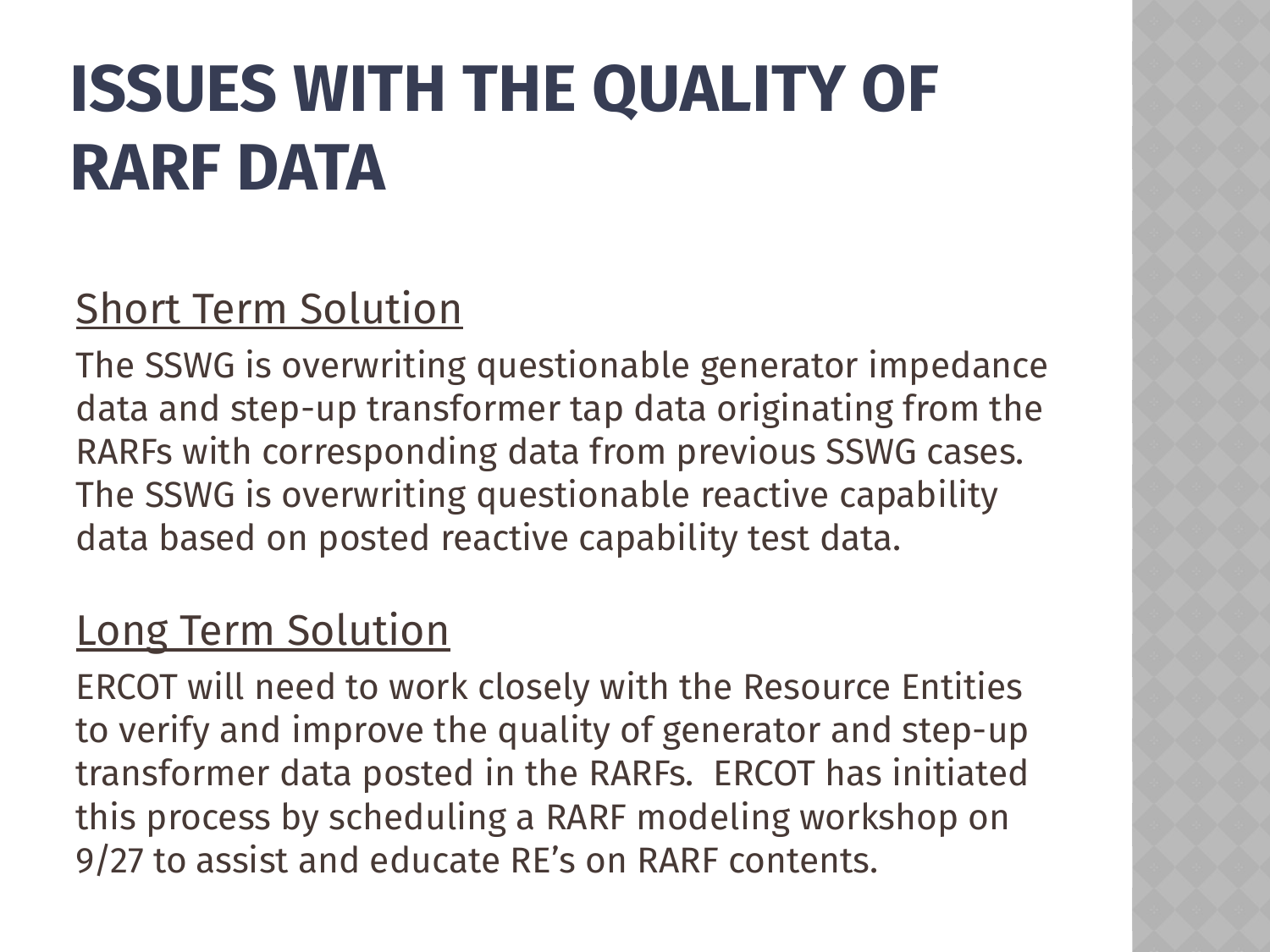

# Issues With the Quality of rarf data

Short Term Solution
The SSWG is overwriting questionable generator impedance data and step-up transformer tap data originating from the RARFs with corresponding data from previous SSWG cases.  The SSWG is overwriting questionable reactive capability data based on posted reactive capability test data.

Long Term Solution
ERCOT will need to work closely with the Resource Entities to verify and improve the quality of generator and step-up transformer data posted in the RARFs.  ERCOT has initiated this process by scheduling a RARF modeling workshop on 9/27 to assist and educate RE’s on RARF contents.